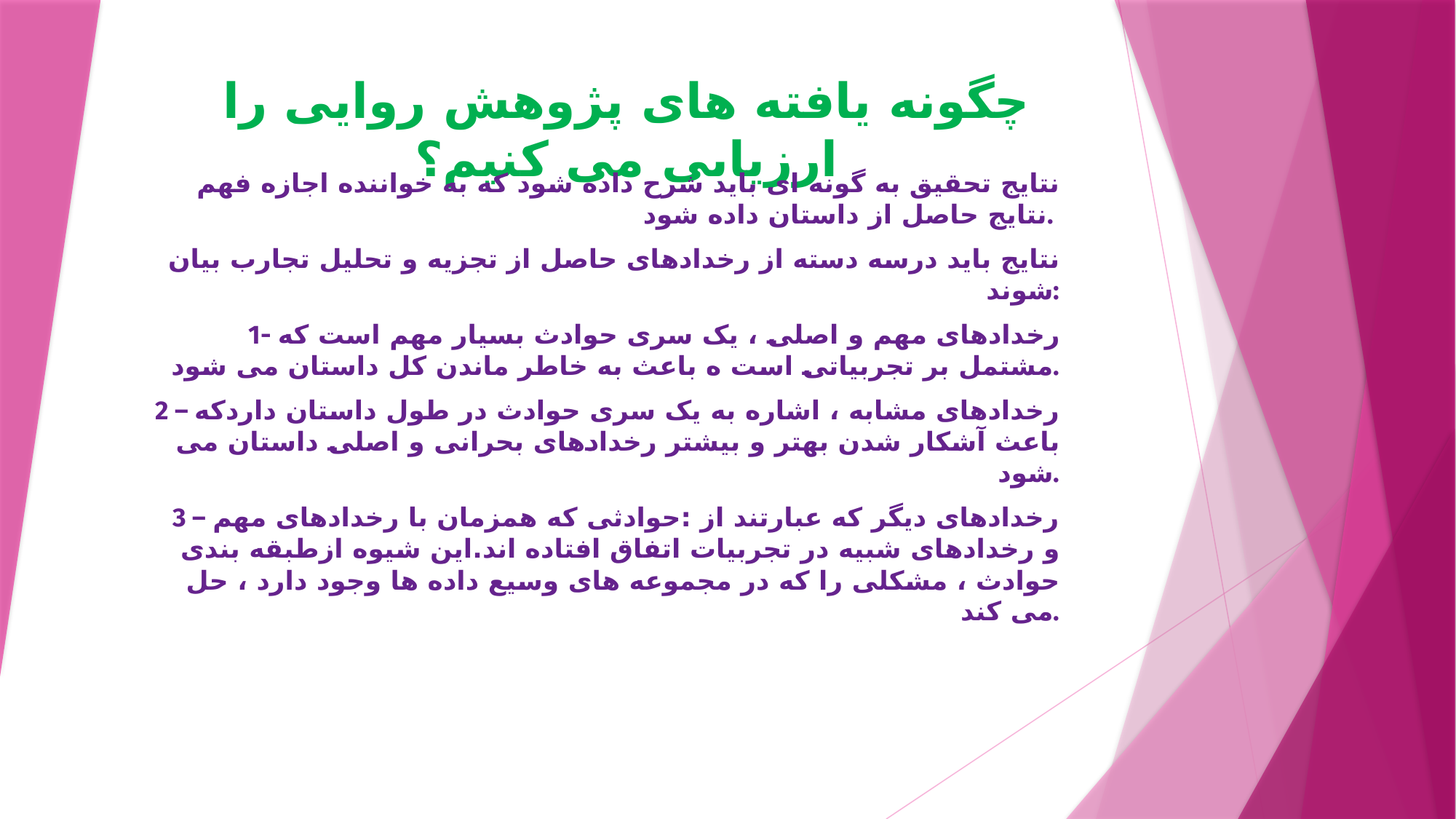

# چگونه یافته های پژوهش روایی را ارزیابی می کنیم؟
نتایج تحقیق به گونه ای باید شرح داده شود که به خواننده اجازه فهم نتایج حاصل از داستان داده شود.
نتایج باید درسه دسته از رخدادهای حاصل از تجزیه و تحلیل تجارب بیان شوند:
1- رخدادهای مهم و اصلی ، یک سری حوادث بسیار مهم است که مشتمل بر تجربیاتی است ه باعث به خاطر ماندن کل داستان می شود.
2 – رخدادهای مشابه ، اشاره به یک سری حوادث در طول داستان داردکه باعث آشکار شدن بهتر و بیشتر رخدادهای بحرانی و اصلی داستان می شود.
3 – رخدادهای دیگر که عبارتند از :حوادثی که همزمان با رخدادهای مهم و رخدادهای شبیه در تجربیات اتفاق افتاده اند.این شیوه ازطبقه بندی حوادث ، مشکلی را که در مجموعه های وسیع داده ها وجود دارد ، حل می کند.